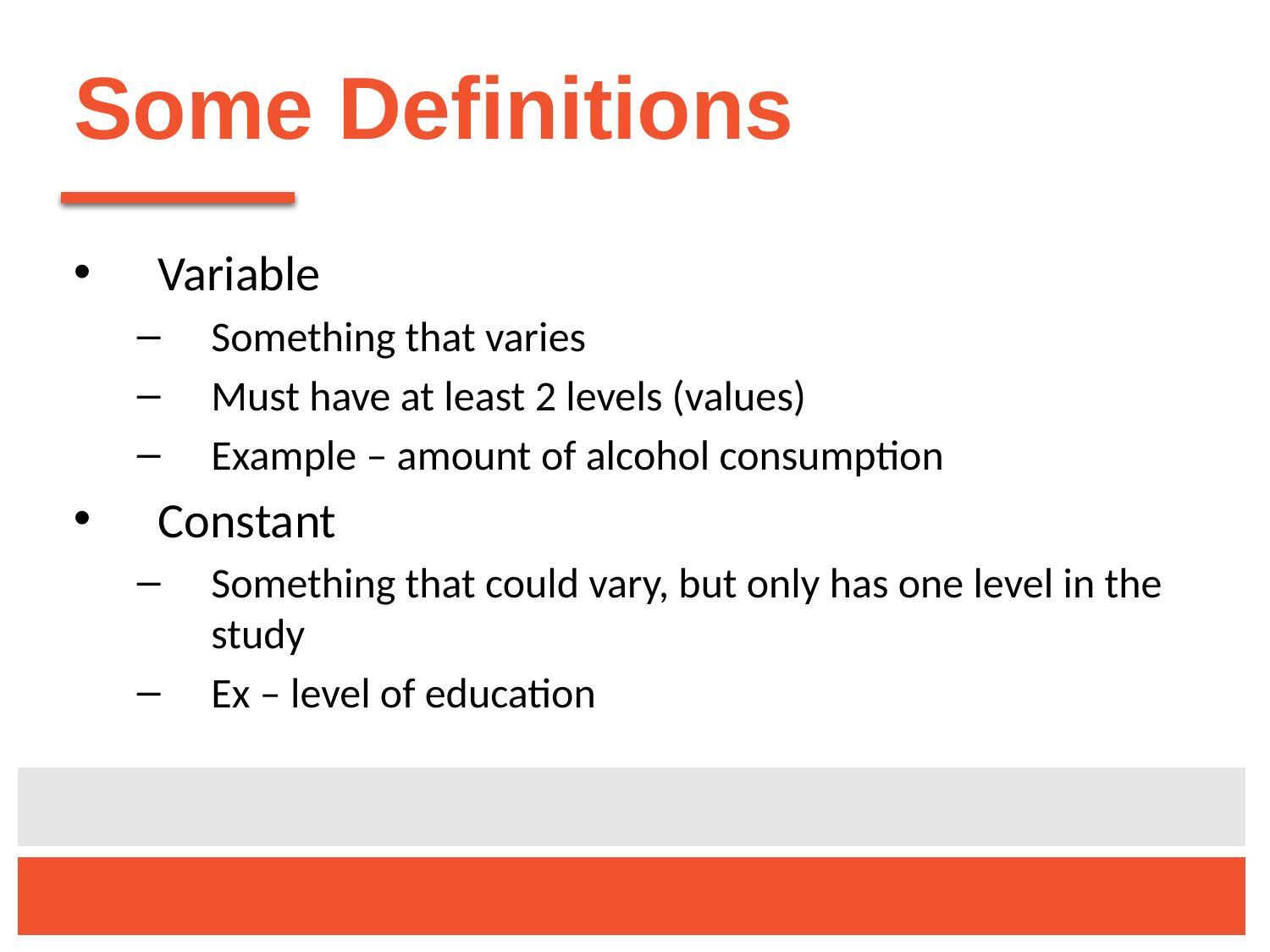

# Some Definitions
Variable
Something that varies
Must have at least 2 levels (values)
Example – amount of alcohol consumption
Constant
Something that could vary, but only has one level in the study
Ex – level of education